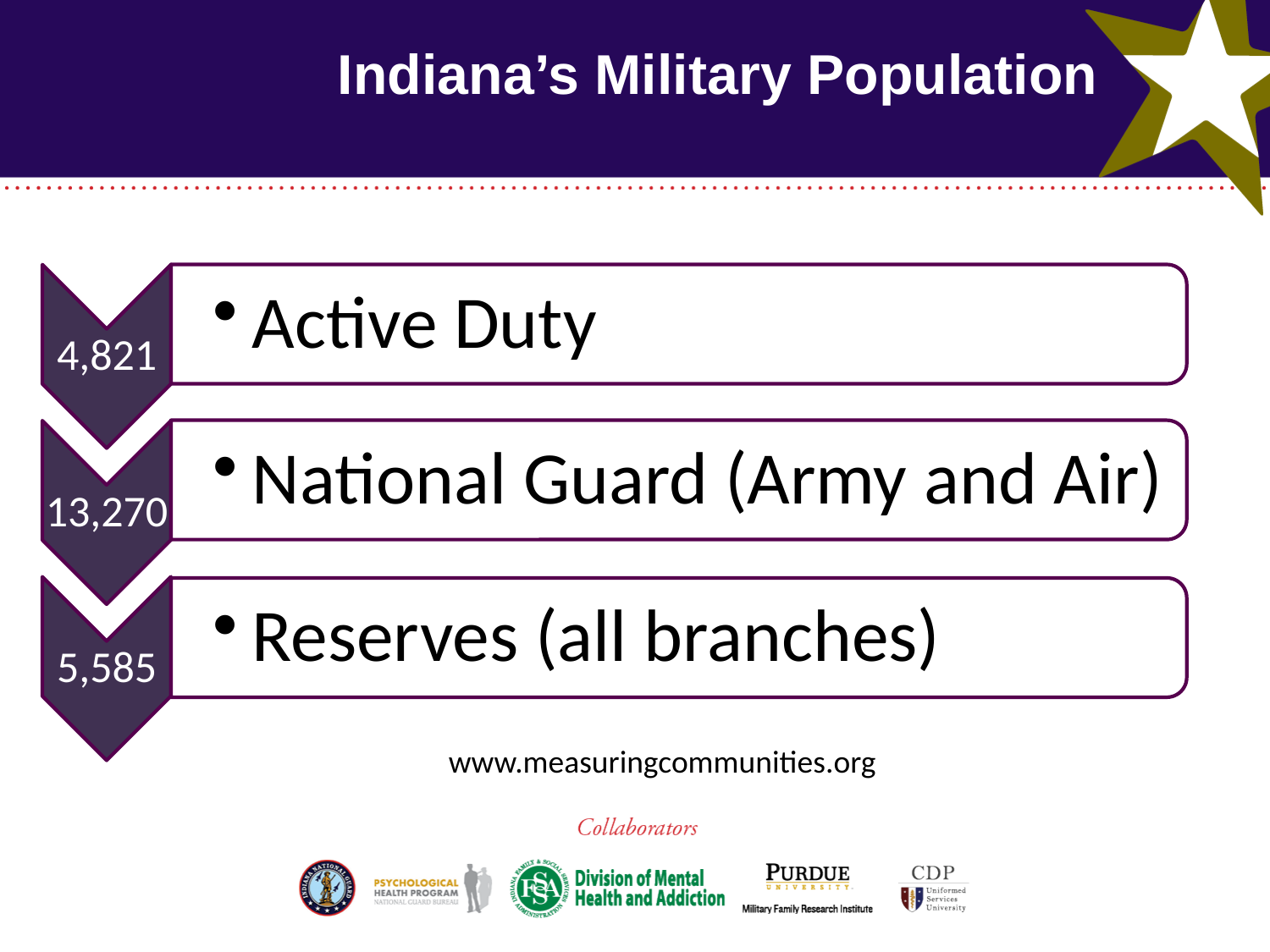

# Indiana’s Military Population
4,821
Active Duty
13,270
National Guard (Army and Air)
5,585
Reserves (all branches)
www.measuringcommunities.org